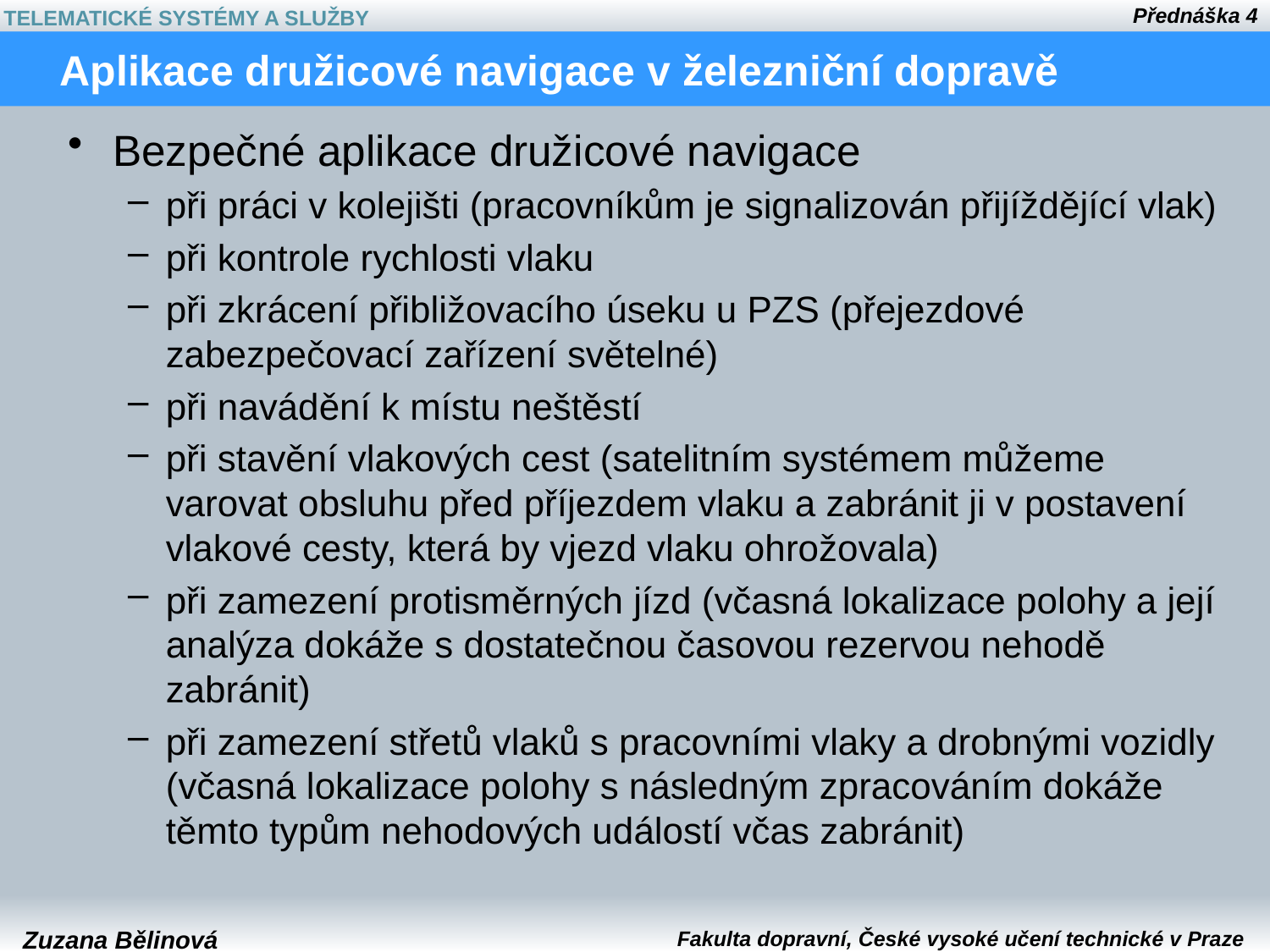

Aplikace družicové navigace v železniční dopravě
Bezpečné aplikace družicové navigace
při práci v kolejišti (pracovníkům je signalizován přijíždějící vlak)
při kontrole rychlosti vlaku
při zkrácení přibližovacího úseku u PZS (přejezdové zabezpečovací zařízení světelné)
při navádění k místu neštěstí
při stavění vlakových cest (satelitním systémem můžeme varovat obsluhu před příjezdem vlaku a zabránit ji v postavení vlakové cesty, která by vjezd vlaku ohrožovala)
při zamezení protisměrných jízd (včasná lokalizace polohy a její analýza dokáže s dostatečnou časovou rezervou nehodě zabránit)
při zamezení střetů vlaků s pracovními vlaky a drobnými vozidly (včasná lokalizace polohy s následným zpracováním dokáže těmto typům nehodových událostí včas zabránit)